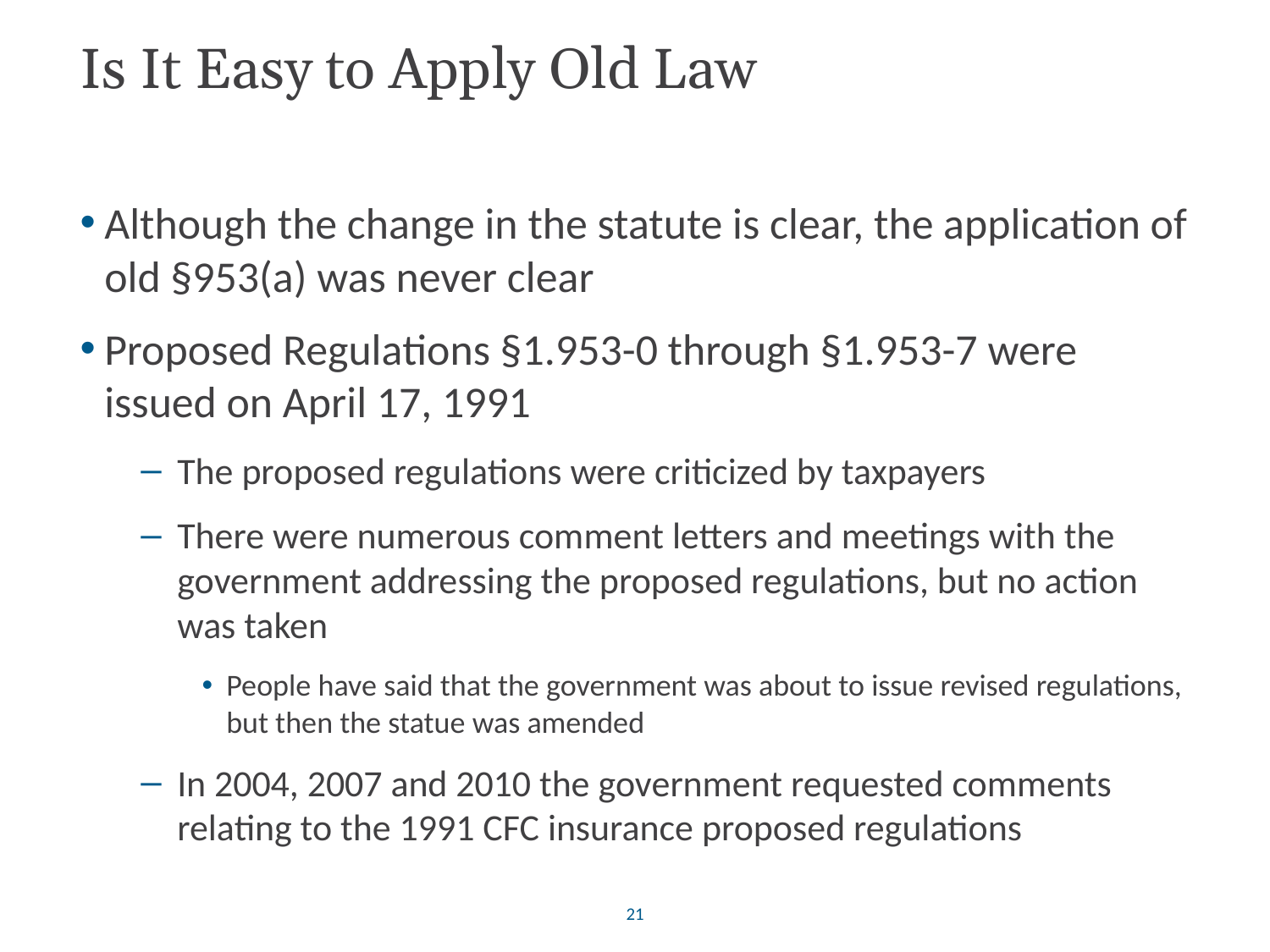

# Is It Easy to Apply Old Law
Although the change in the statute is clear, the application of old §953(a) was never clear
Proposed Regulations §1.953-0 through §1.953-7 were issued on April 17, 1991
The proposed regulations were criticized by taxpayers
There were numerous comment letters and meetings with the government addressing the proposed regulations, but no action was taken
People have said that the government was about to issue revised regulations, but then the statue was amended
In 2004, 2007 and 2010 the government requested comments relating to the 1991 CFC insurance proposed regulations

21